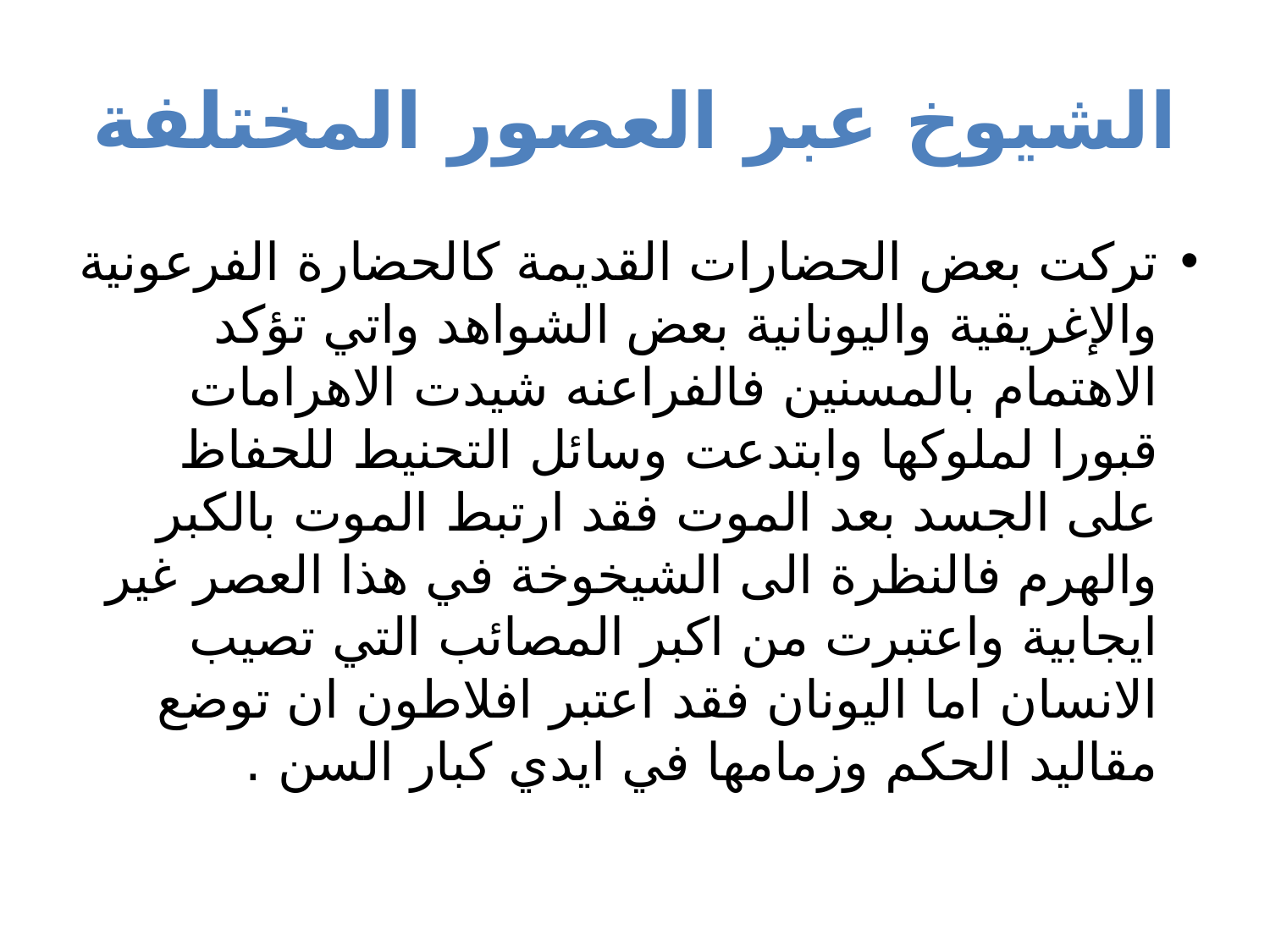

# الشيوخ عبر العصور المختلفة
تركت بعض الحضارات القديمة كالحضارة الفرعونية والإغريقية واليونانية بعض الشواهد واتي تؤكد الاهتمام بالمسنين فالفراعنه شيدت الاهرامات قبورا لملوكها وابتدعت وسائل التحنيط للحفاظ على الجسد بعد الموت فقد ارتبط الموت بالكبر والهرم فالنظرة الى الشيخوخة في هذا العصر غير ايجابية واعتبرت من اكبر المصائب التي تصيب الانسان اما اليونان فقد اعتبر افلاطون ان توضع مقاليد الحكم وزمامها في ايدي كبار السن .